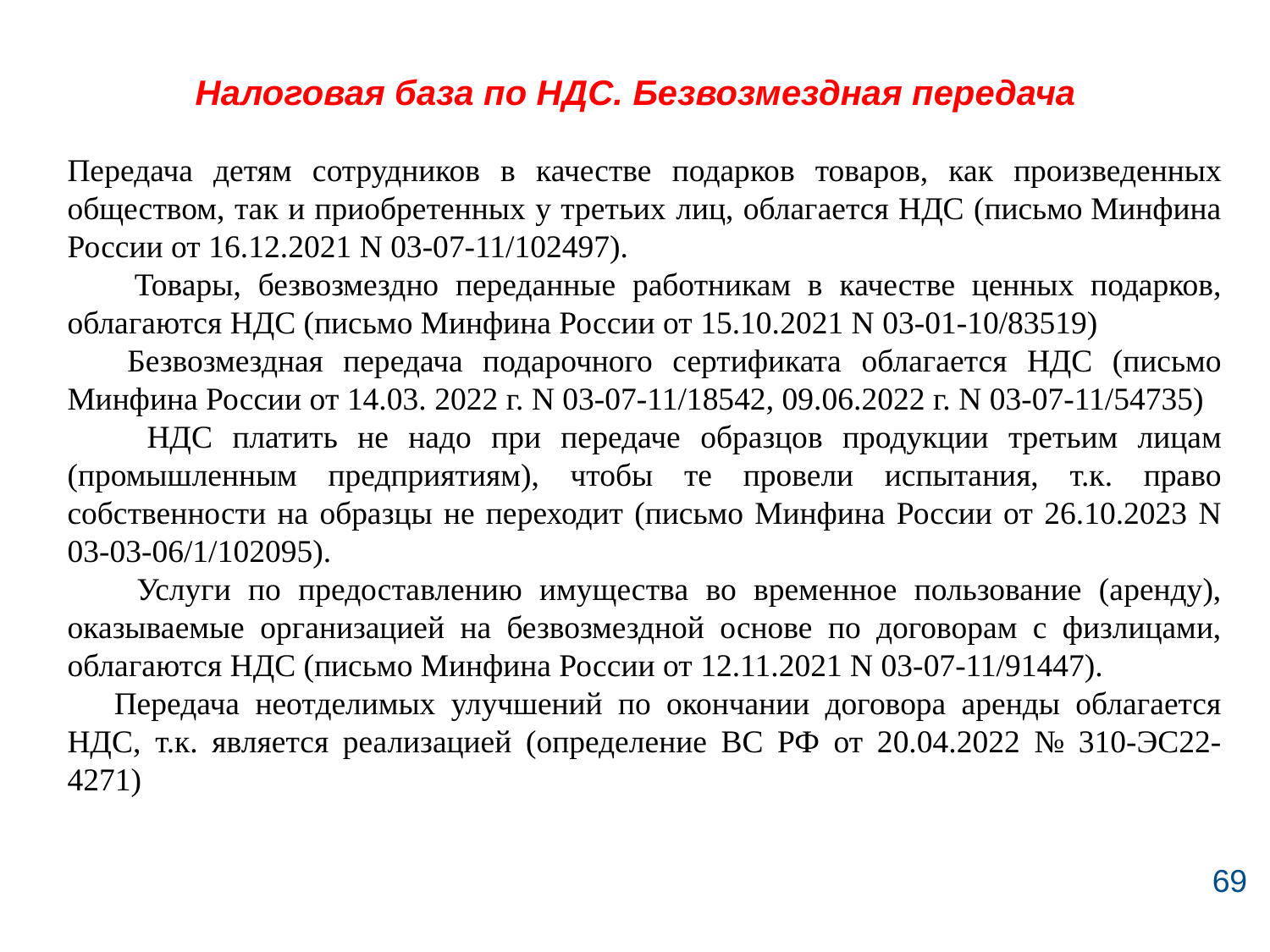

# Налоговая база по НДС. Безвозмездная передача

Передача детям сотрудников в качестве подарков товаров, как произведенных обществом, так и приобретенных у третьих лиц, облагается НДС (письмо Минфина России от 16.12.2021 N 03-07-11/102497).
    Товары, безвозмездно переданные работникам в качестве ценных подарков, облагаются НДС (письмо Минфина России от 15.10.2021 N 03-01-10/83519)
   Безвозмездная передача подарочного сертификата облагается НДС (письмо Минфина России от 14.03. 2022 г. N 03-07-11/18542, 09.06.2022 г. N 03-07-11/54735)
    НДС платить не надо при передаче образцов продукции третьим лицам (промышленным предприятиям), чтобы те провели испытания, т.к. право собственности на образцы не переходит (письмо Минфина России от 26.10.2023 N 03-03-06/1/102095).
    Услуги по предоставлению имущества во временное пользование (аренду), оказываемые организацией на безвозмездной основе по договорам с физлицами, облагаются НДС (письмо Минфина России от 12.11.2021 N 03-07-11/91447).
   Передача неотделимых улучшений по окончании договора аренды облагается НДС, т.к. является реализацией (определение ВС РФ от 20.04.2022 № 310-ЭС22-4271)